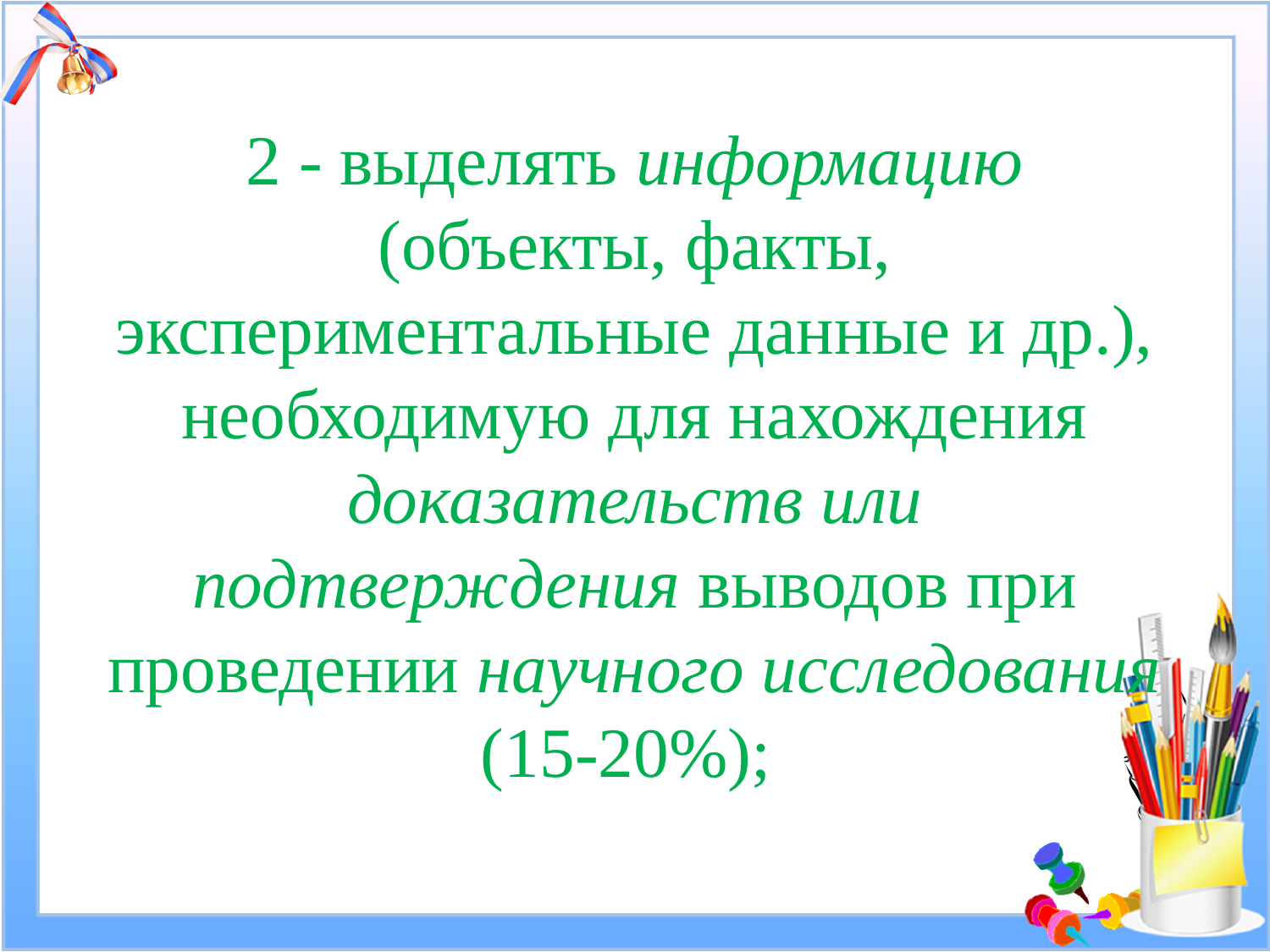

# 2 - выделять информацию (объекты, факты, экспериментальные данные и др.), необходимую для нахождения доказательств или подтверждения выводов при проведении научного исследования (15-20%);